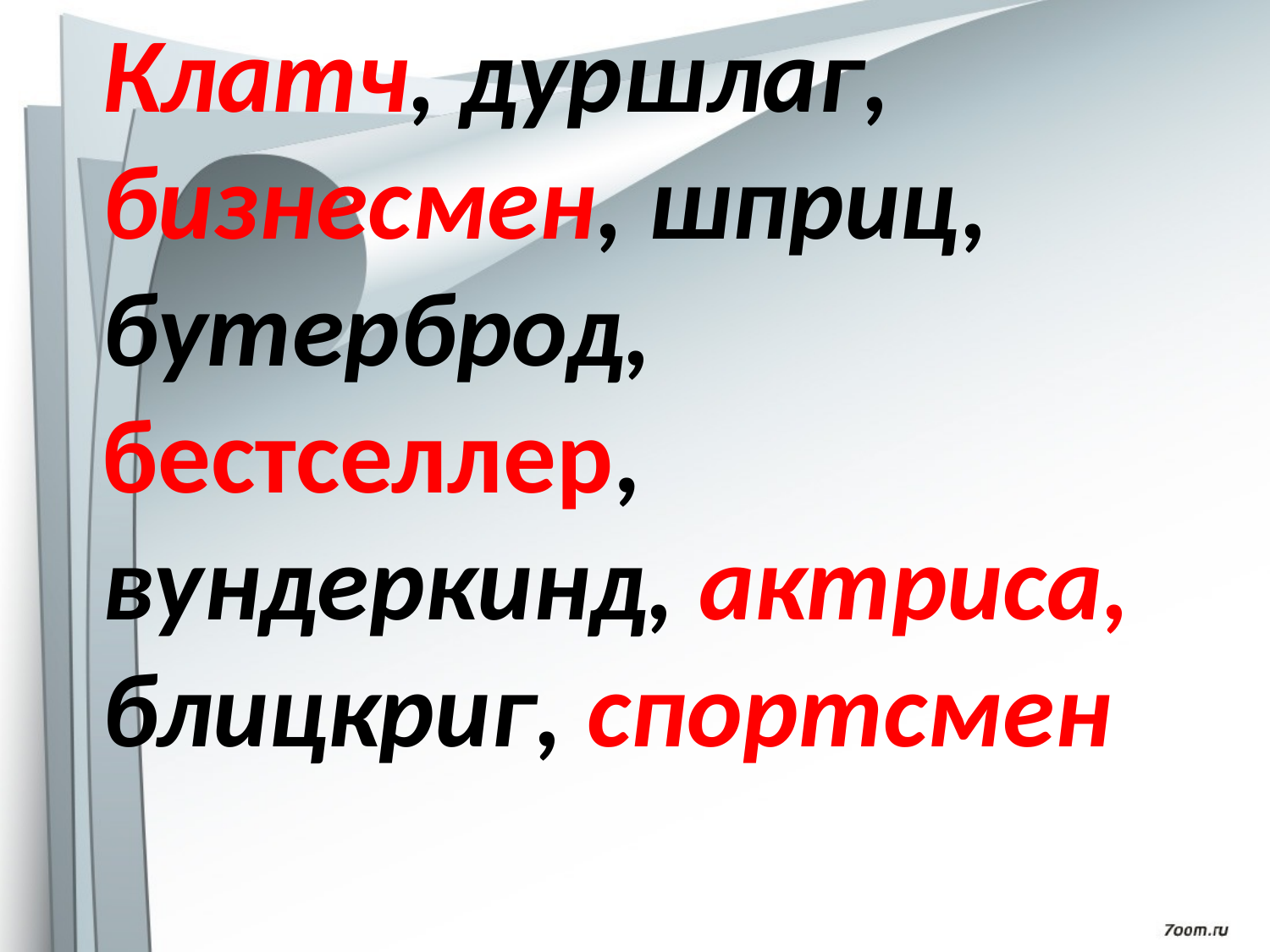

Клатч, дуршлаг, бизнесмен, шприц, бутерброд, бестселлер, вундеркинд, актриса,
блицкриг, спортсмен